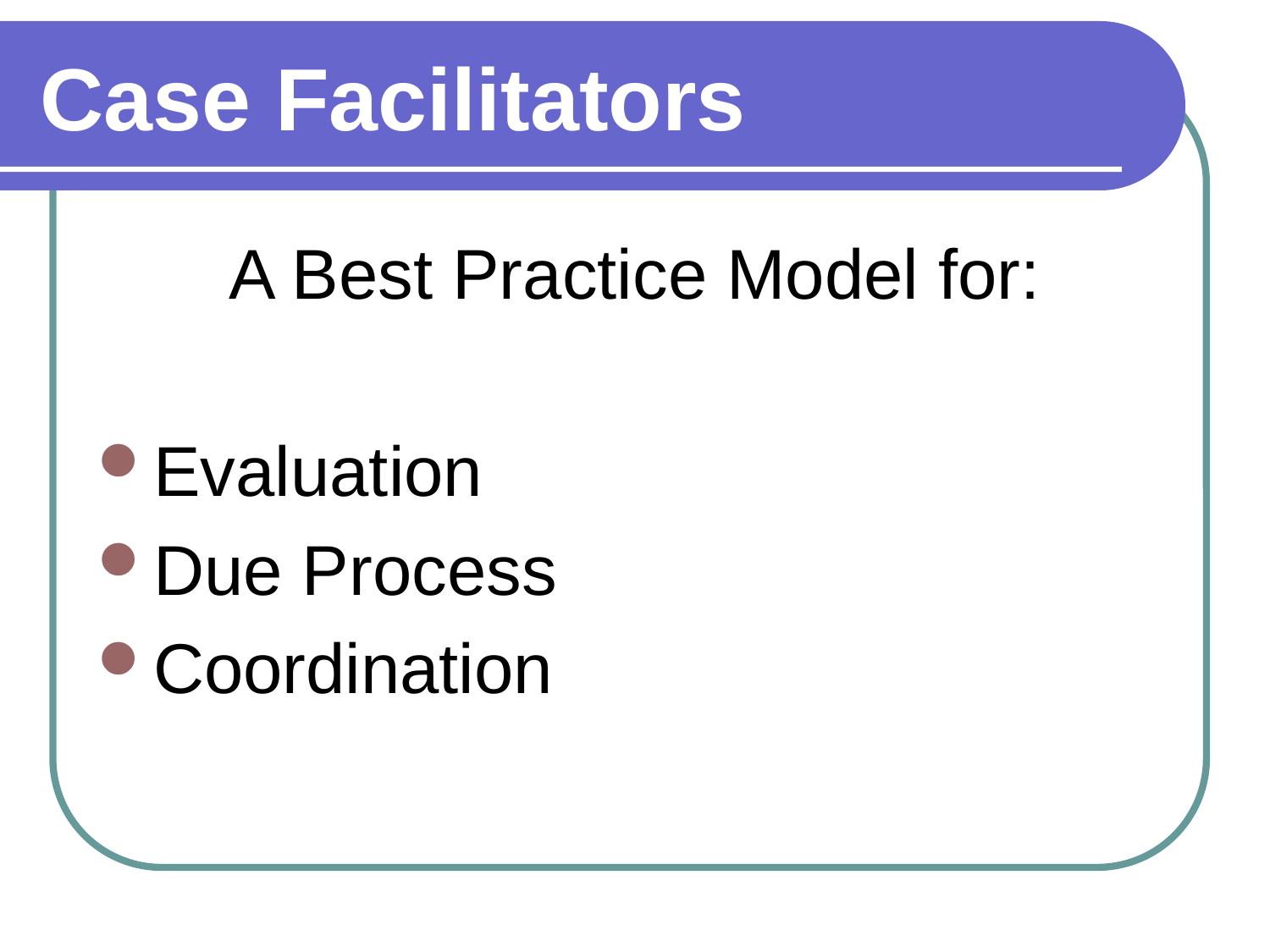

# Case Facilitators
A Best Practice Model for:

Evaluation
Due Process
Coordination